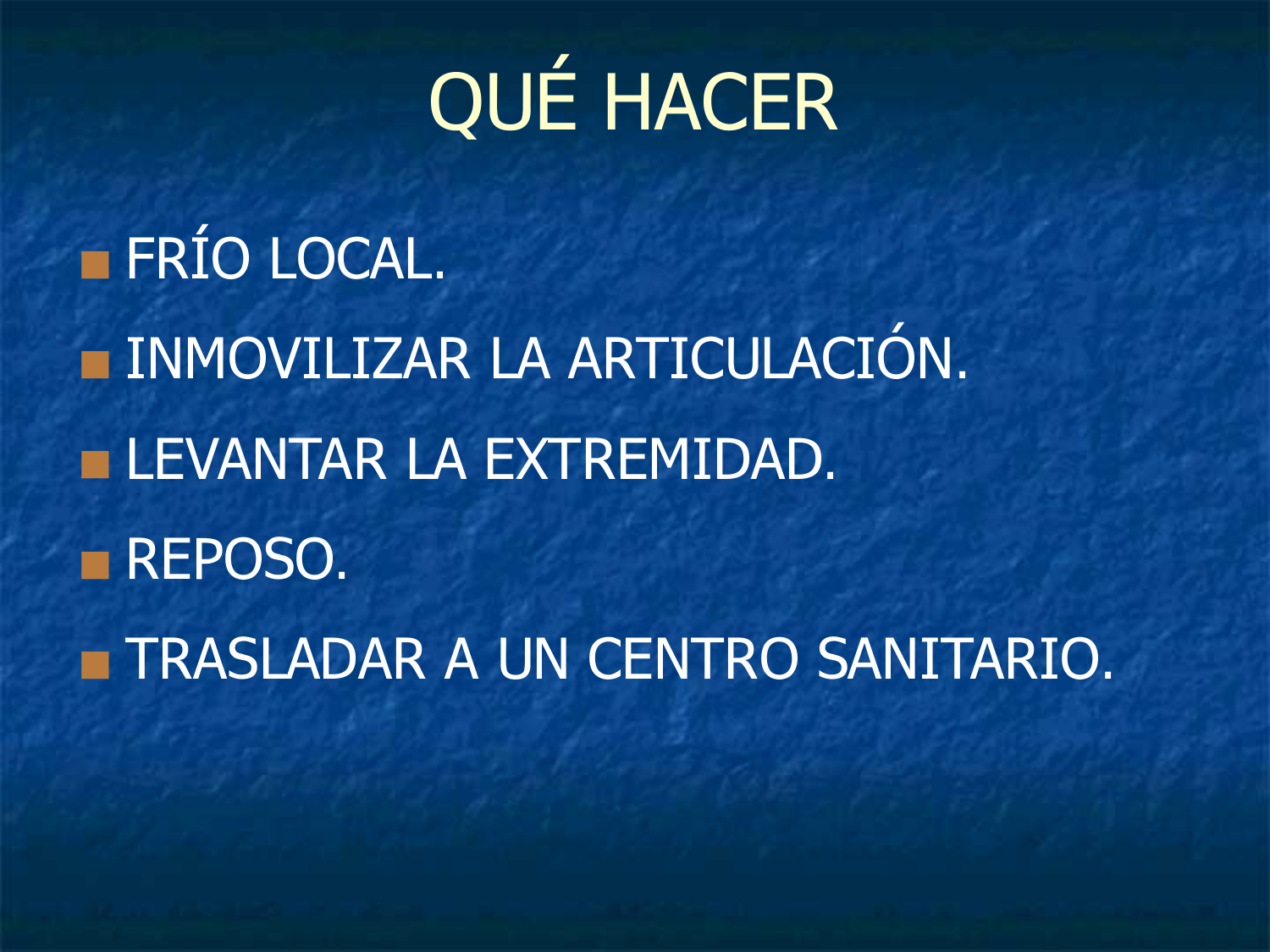

# QUÉ HACER
FRÍO LOCAL.
INMOVILIZAR LA ARTICULACIÓN.
LEVANTAR LA EXTREMIDAD.
REPOSO.
TRASLADAR A UN CENTRO SANITARIO.